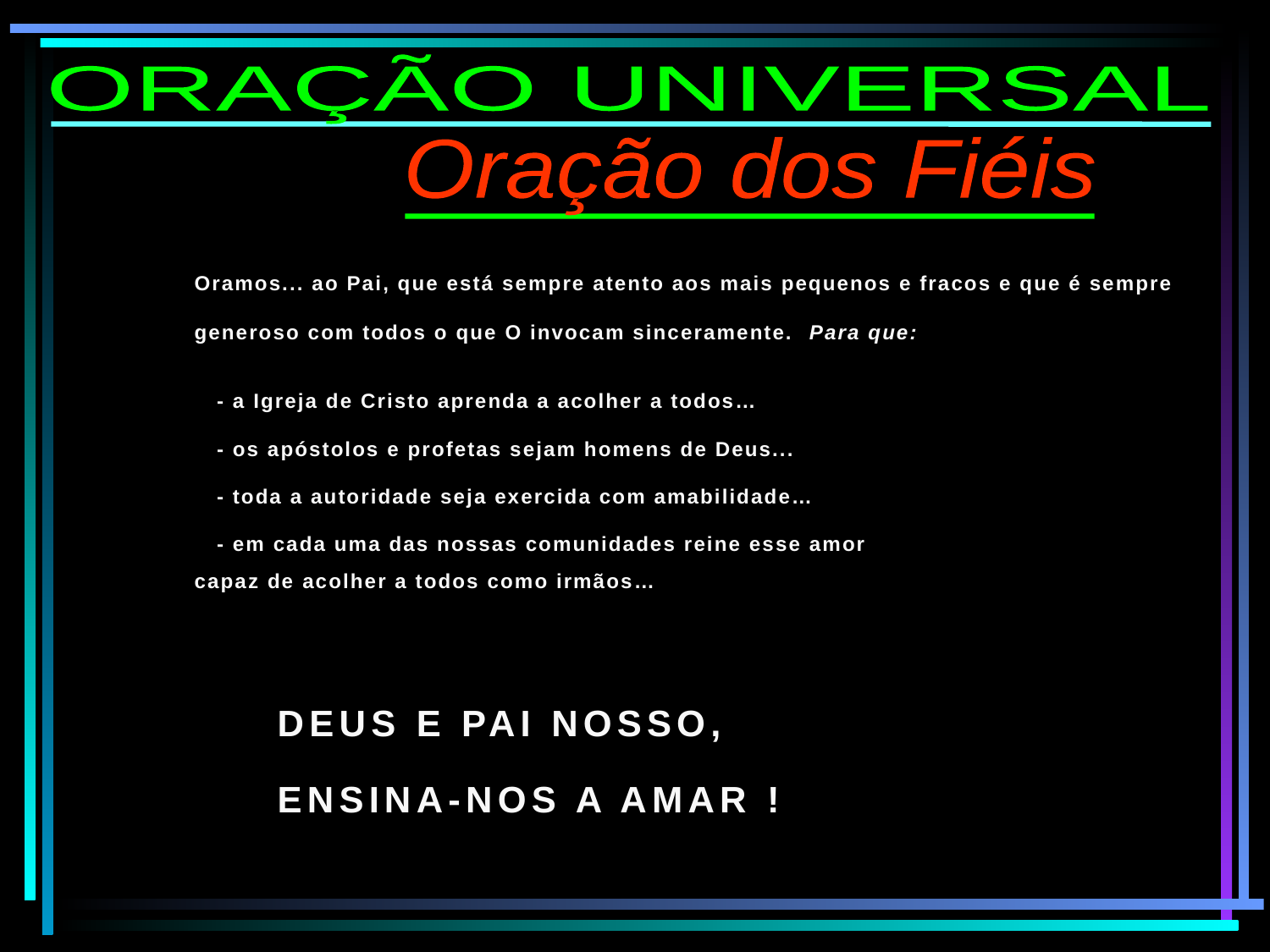

ORAÇÃO UNIVERSAL

Oração dos Fiéis

Oramos... ao Pai, que está sempre atento aos mais pequenos e fracos e que é sempre generoso com todos o que O invocam sinceramente.  Para que:
   - a Igreja de Cristo aprenda a acolher a todos…
   - os apóstolos e profetas sejam homens de Deus...
   - toda a autoridade seja exercida com amabilidade…
   - em cada uma das nossas comunidades reine esse amor 			capaz de acolher a todos como irmãos…
Deus e pai nosso,
Ensina-nos a amar !